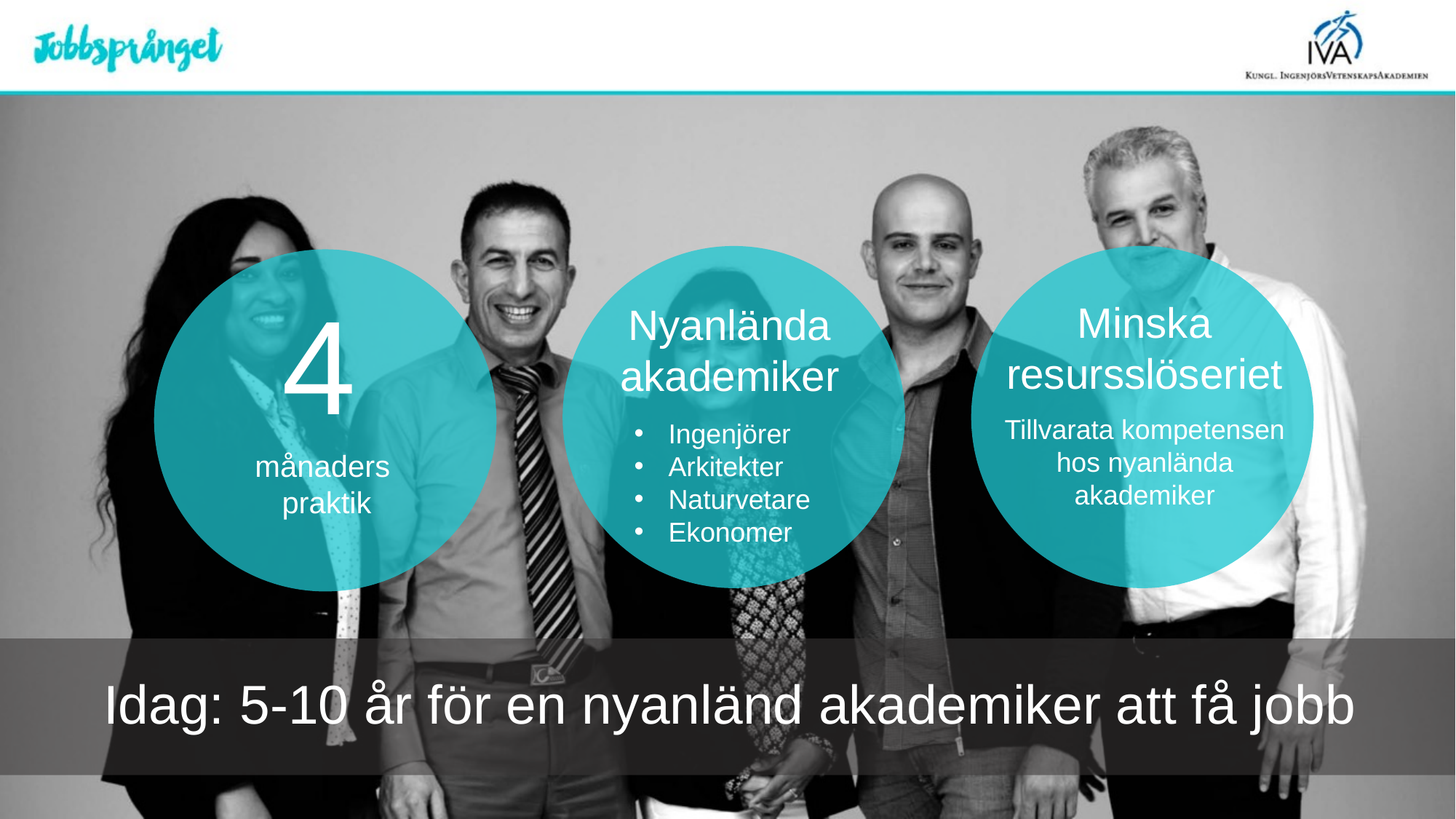

Nyanlända akademiker

Ingenjörer
Arkitekter
Naturvetare
Ekonomer

Minska resursslöseriet

Tillvarata kompetensen hos nyanlända akademiker

4

månaders
praktik

Idag: 5-10 år för en nyanländ akademiker att få jobb